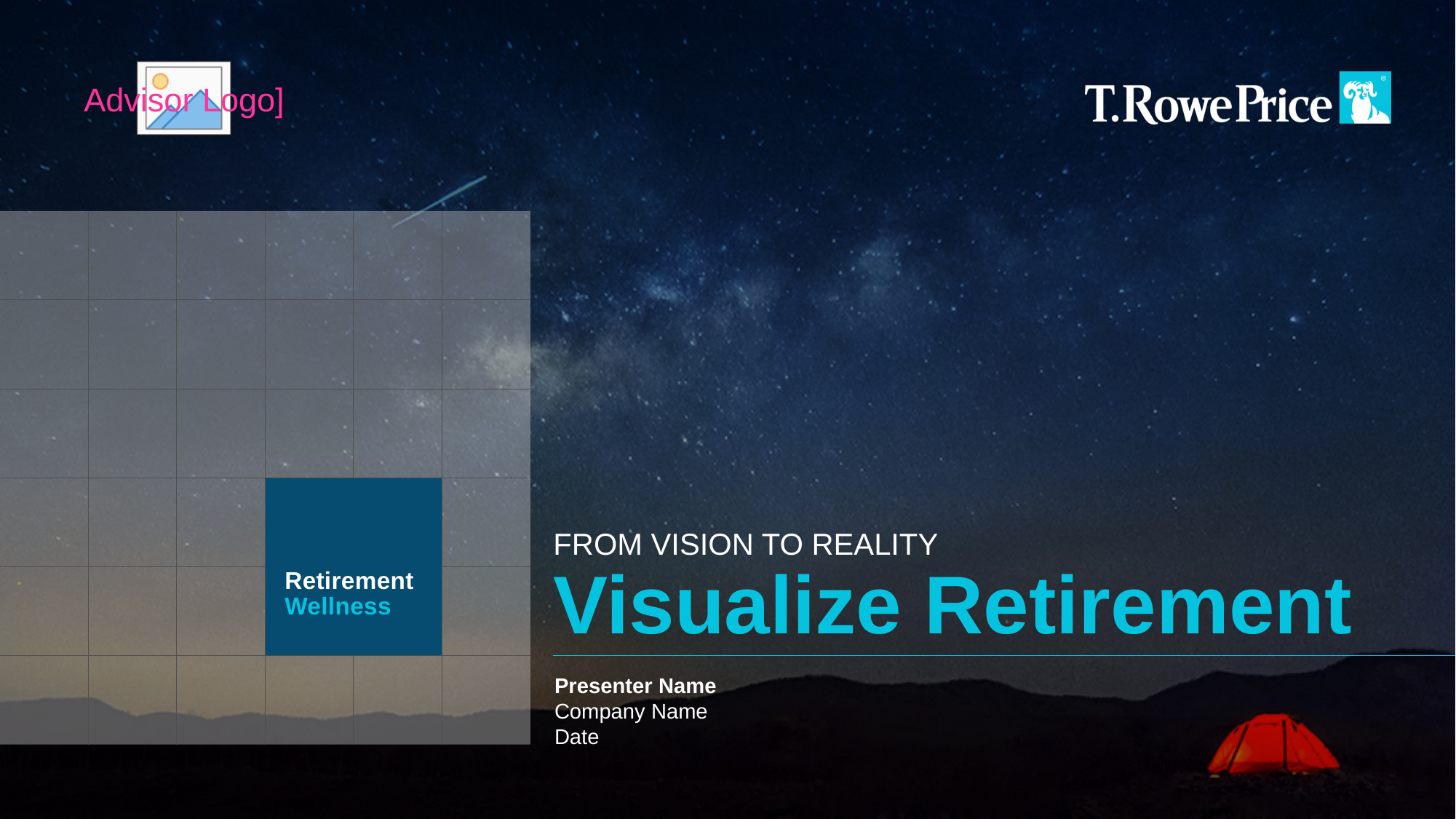

Place Advisor Logo Here
Presenter Name
Company Name
Date